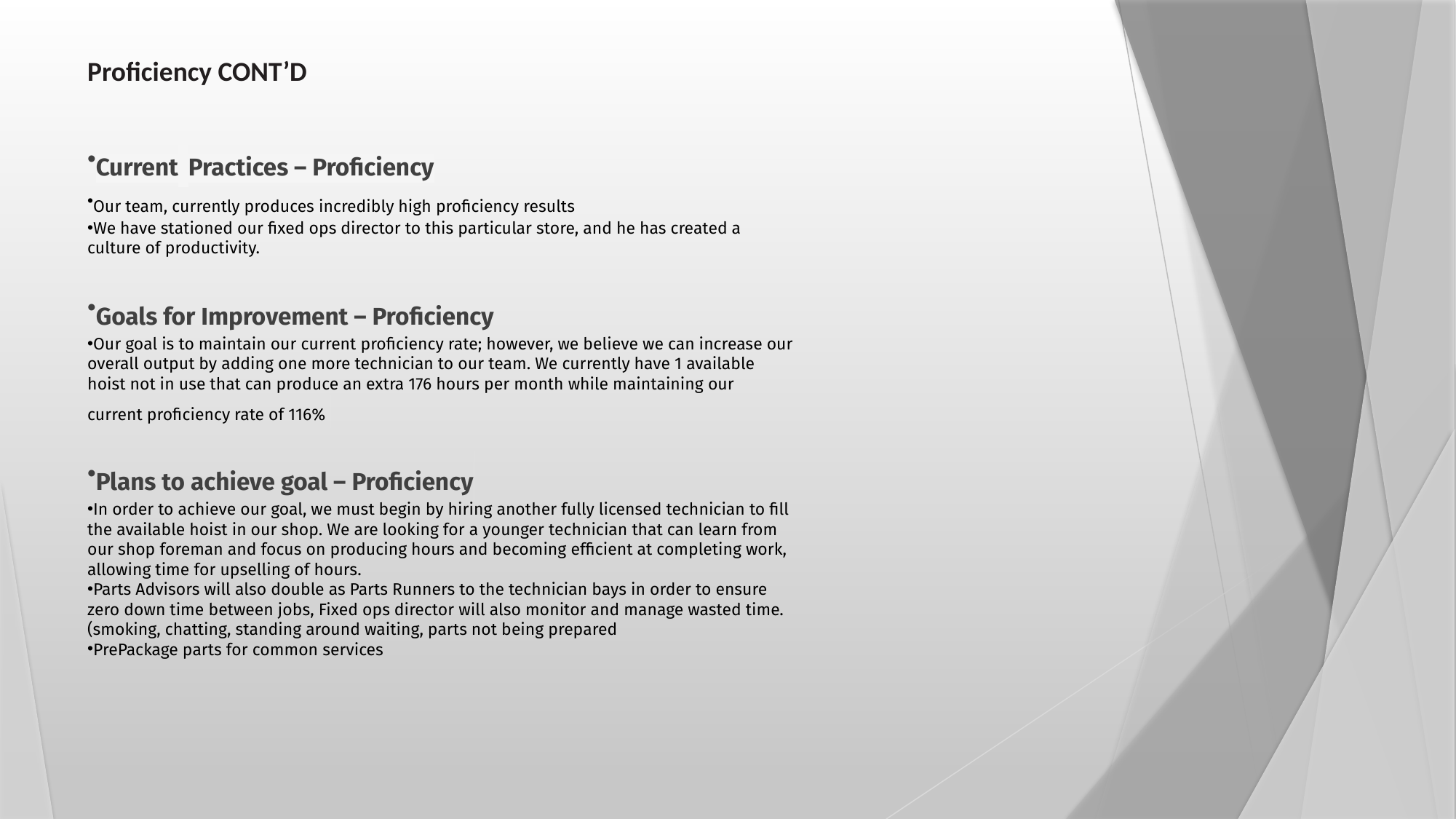

Proficiency CONT’D
Current Practices – Proficiency​
Our team, currently produces incredibly high proficiency results​
We have stationed our fixed ops director to this particular store, and he has created a culture of productivity.
Goals for Improvement – Proficiency​
Our goal is to maintain our current proficiency rate; however, we believe we can increase our overall output by adding one more technician to our team. We currently have 1 available hoist not in use that can produce an extra 176 hours per month while maintaining our current proficiency rate of 116% ​
Plans to achieve goal – Proficiency​
In order to achieve our goal, we must begin by hiring another fully licensed technician to fill the available hoist in our shop. We are looking for a younger technician that can learn from our shop foreman and focus on producing hours and becoming efficient at completing work, allowing time for upselling of hours. ​
Parts Advisors will also double as Parts Runners to the technician bays in order to ensure zero down time between jobs, Fixed ops director will also monitor and manage wasted time. (smoking, chatting, standing around waiting, parts not being prepared
PrePackage parts for common services